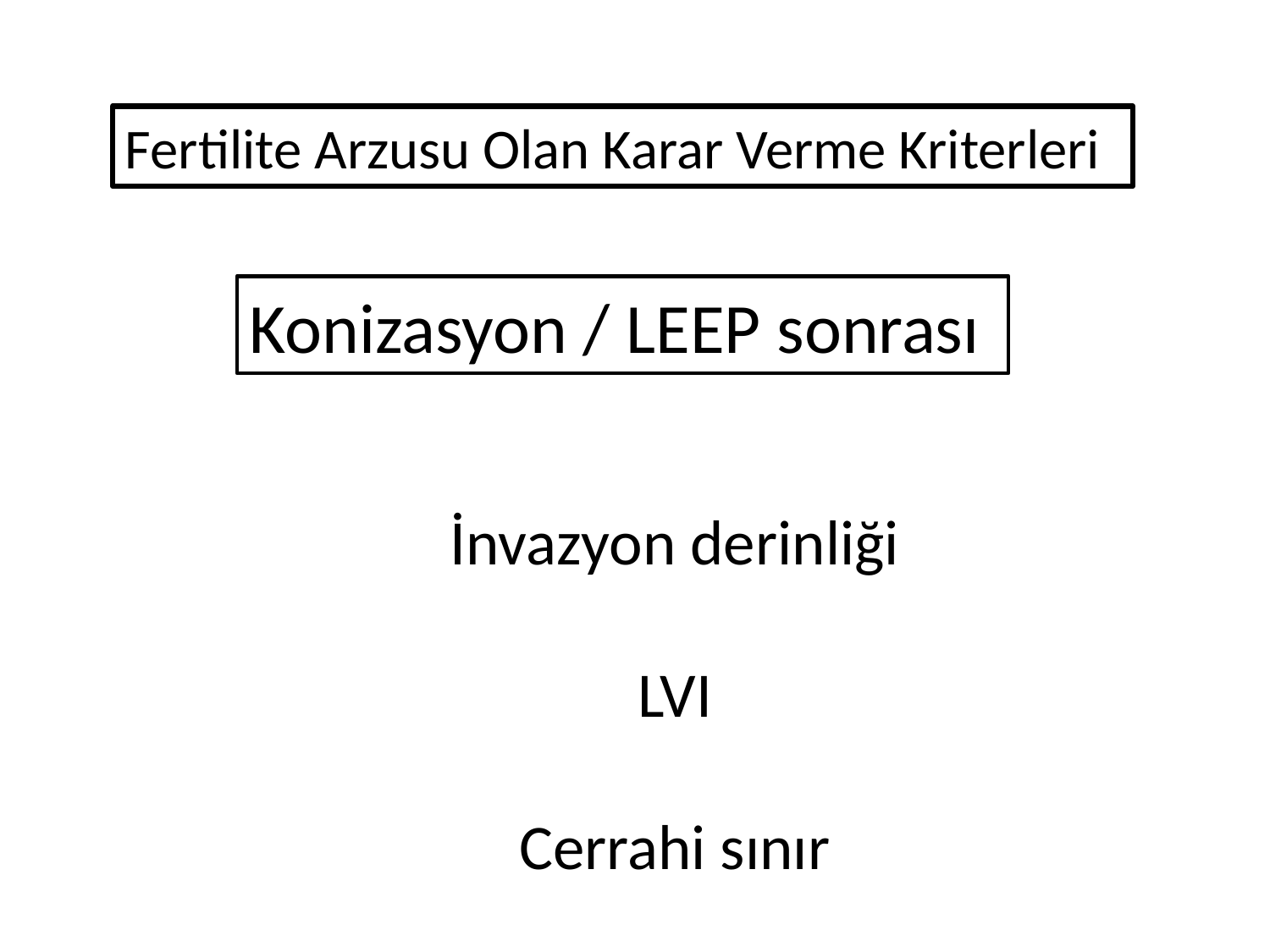

Fertilite Arzusu Olan Karar Verme Kriterleri
Konizasyon / LEEP sonrası

İnvazyon derinliği

LVI

Cerrahi sınır